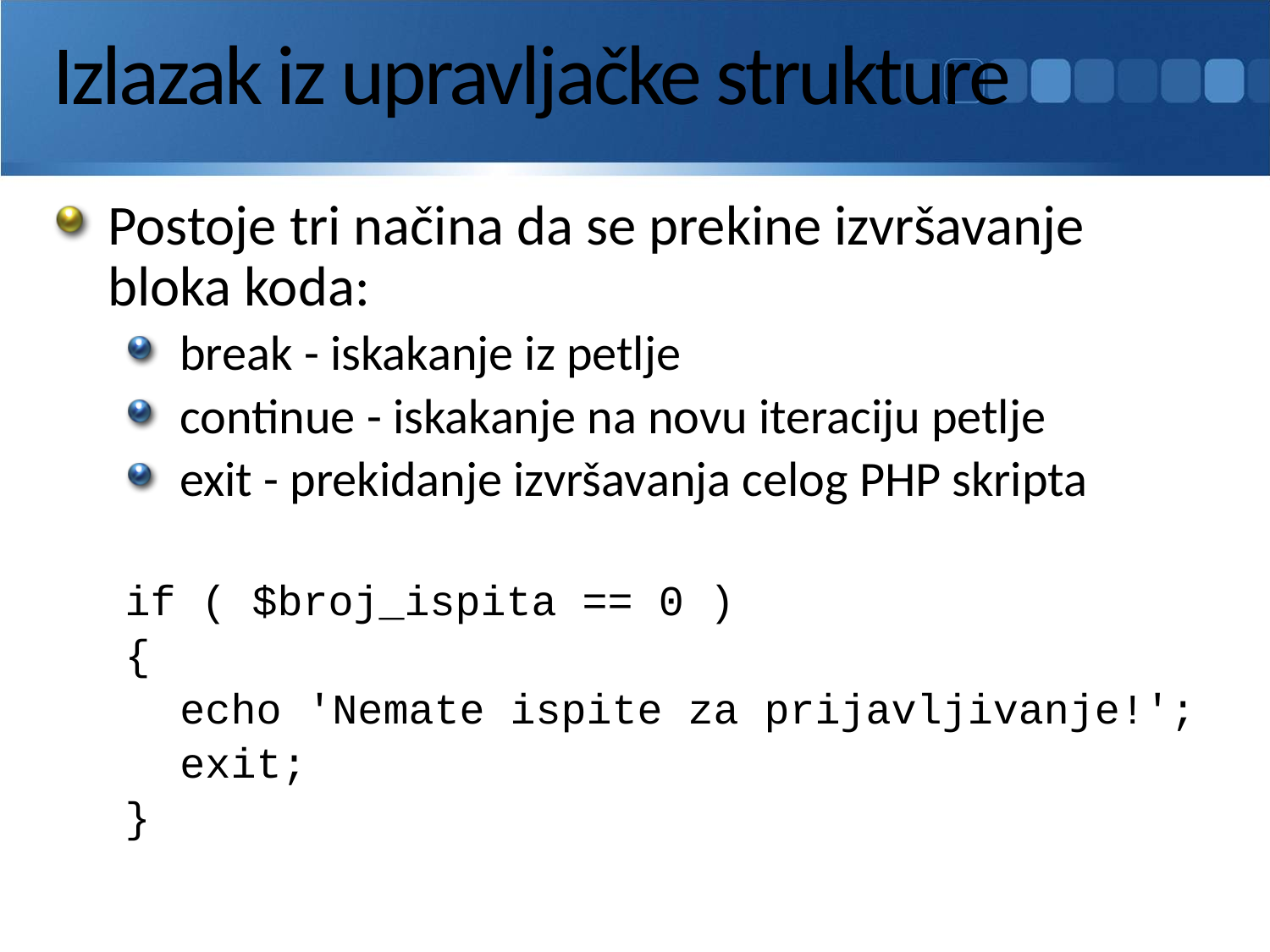

# Izlazak iz upravljačke strukture
Postoje tri načina da se prekine izvršavanje bloka koda:
break - iskakanje iz petlje
continue - iskakanje na novu iteraciju petlje
exit - prekidanje izvršavanja celog PHP skripta

if ( $broj_ispita == 0 )
{
	echo 'Nemate ispite za prijavljivanje!';
	exit;
}